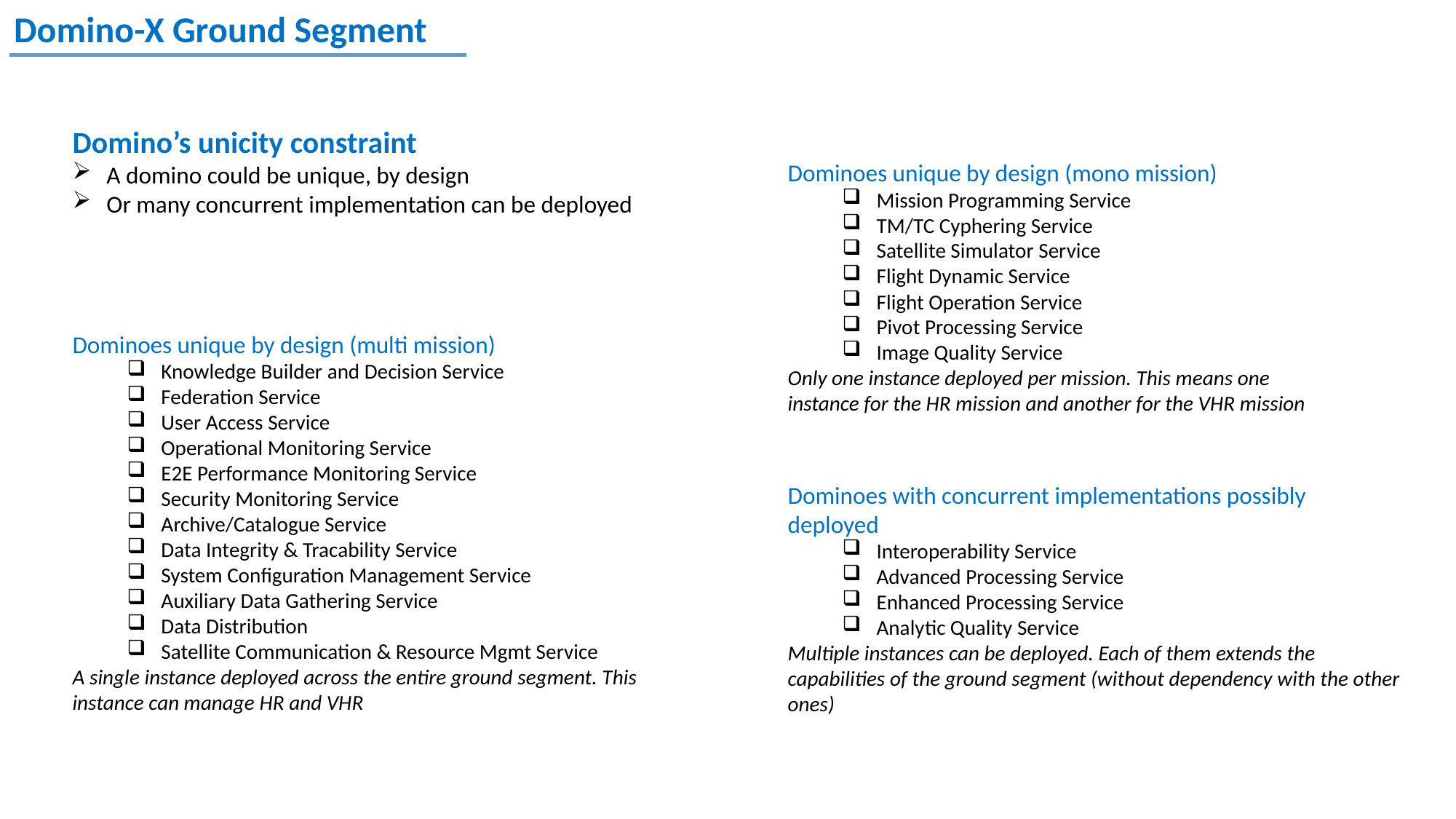

Domino-X Ground Segment
Domino’s unicity constraint
A domino could be unique, by design
Or many concurrent implementation can be deployed

Dominoes unique by design (mono mission)
Mission Programming Service
TM/TC Cyphering Service
Satellite Simulator Service
Flight Dynamic Service
Flight Operation Service
Pivot Processing Service
Image Quality Service
Only one instance deployed per mission. This means one instance for the HR mission and another for the VHR mission
Dominoes unique by design (multi mission)
Knowledge Builder and Decision Service
Federation Service
User Access Service
Operational Monitoring Service
E2E Performance Monitoring Service
Security Monitoring Service
Archive/Catalogue Service
Data Integrity & Tracability Service
System Configuration Management Service
Auxiliary Data Gathering Service
Data Distribution
Satellite Communication & Resource Mgmt Service
A single instance deployed across the entire ground segment. This instance can manage HR and VHR
Dominoes with concurrent implementations possibly deployed
Interoperability Service
Advanced Processing Service
Enhanced Processing Service
Analytic Quality Service
Multiple instances can be deployed. Each of them extends the capabilities of the ground segment (without dependency with the other ones)